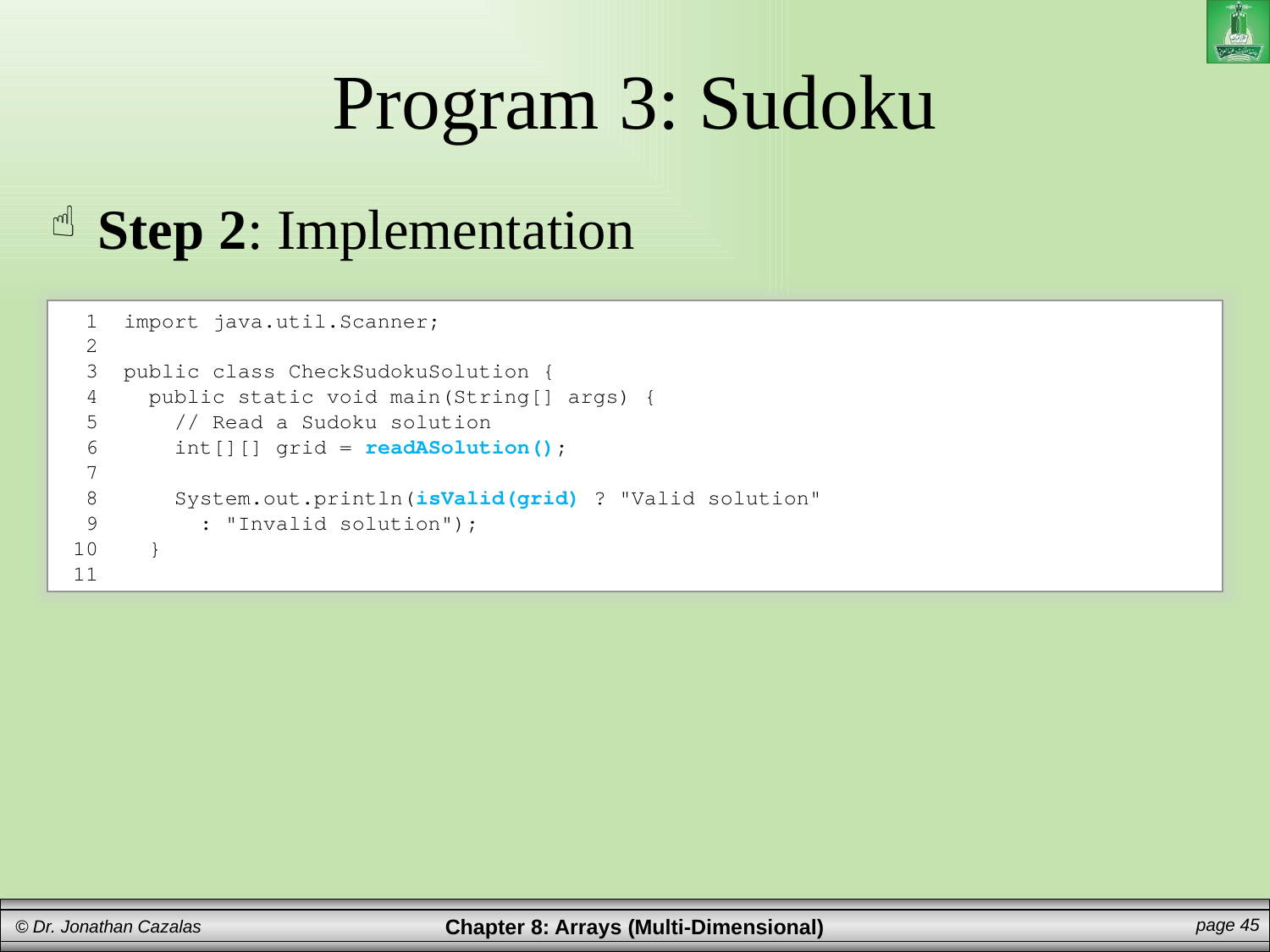

# Program 3: Sudoku
Step 2: Implementation
  1  import java.util.Scanner;
  2
  3  public class CheckSudokuSolution {
  4    public static void main(String[] args) {
  5      // Read a Sudoku solution
  6      int[][] grid = readASolution();
  7
  8      System.out.println(isValid(grid) ? "Valid solution"
  9        : "Invalid solution");
 10    }
 11